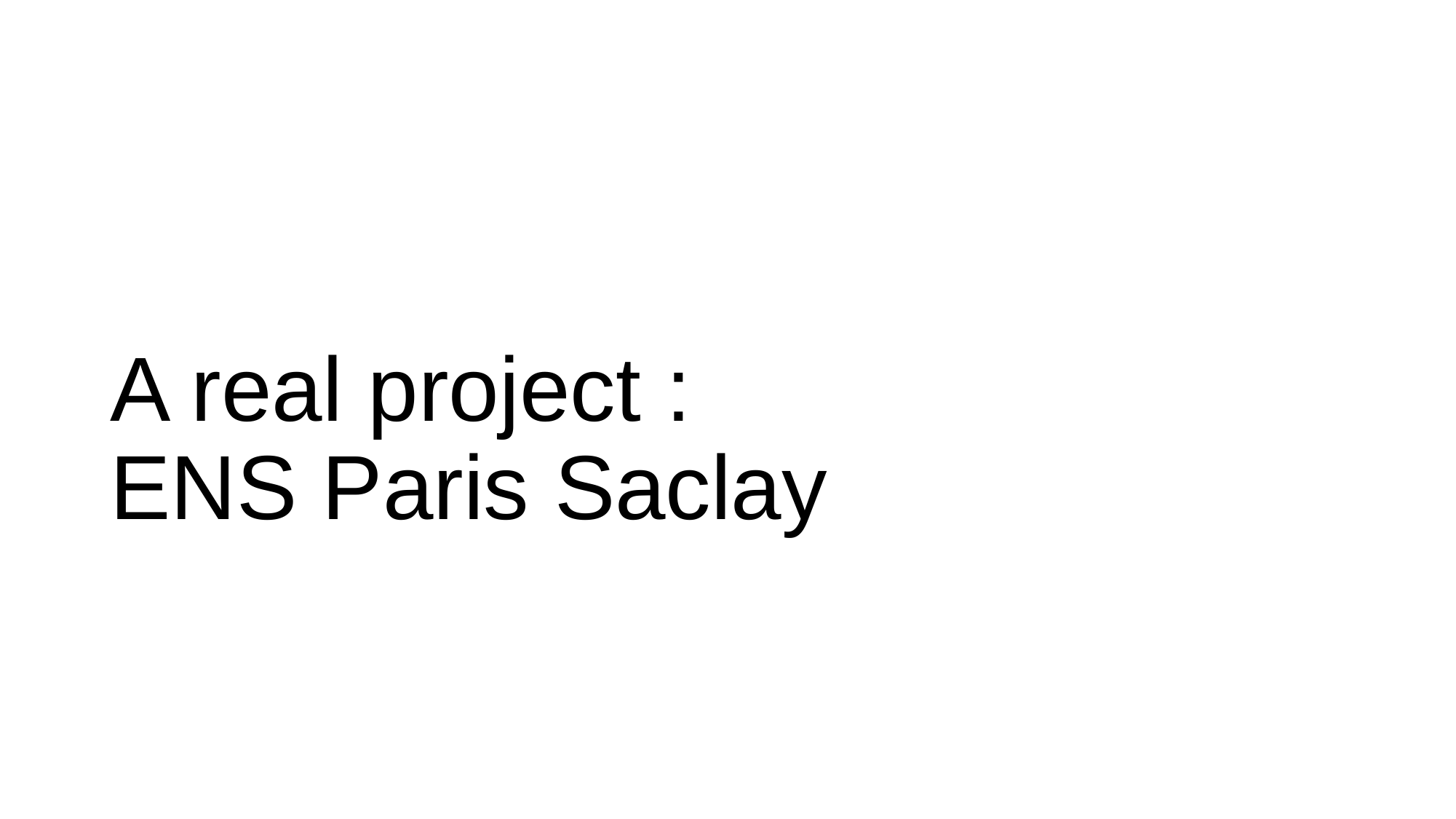

# A real project : ENS Paris Saclay